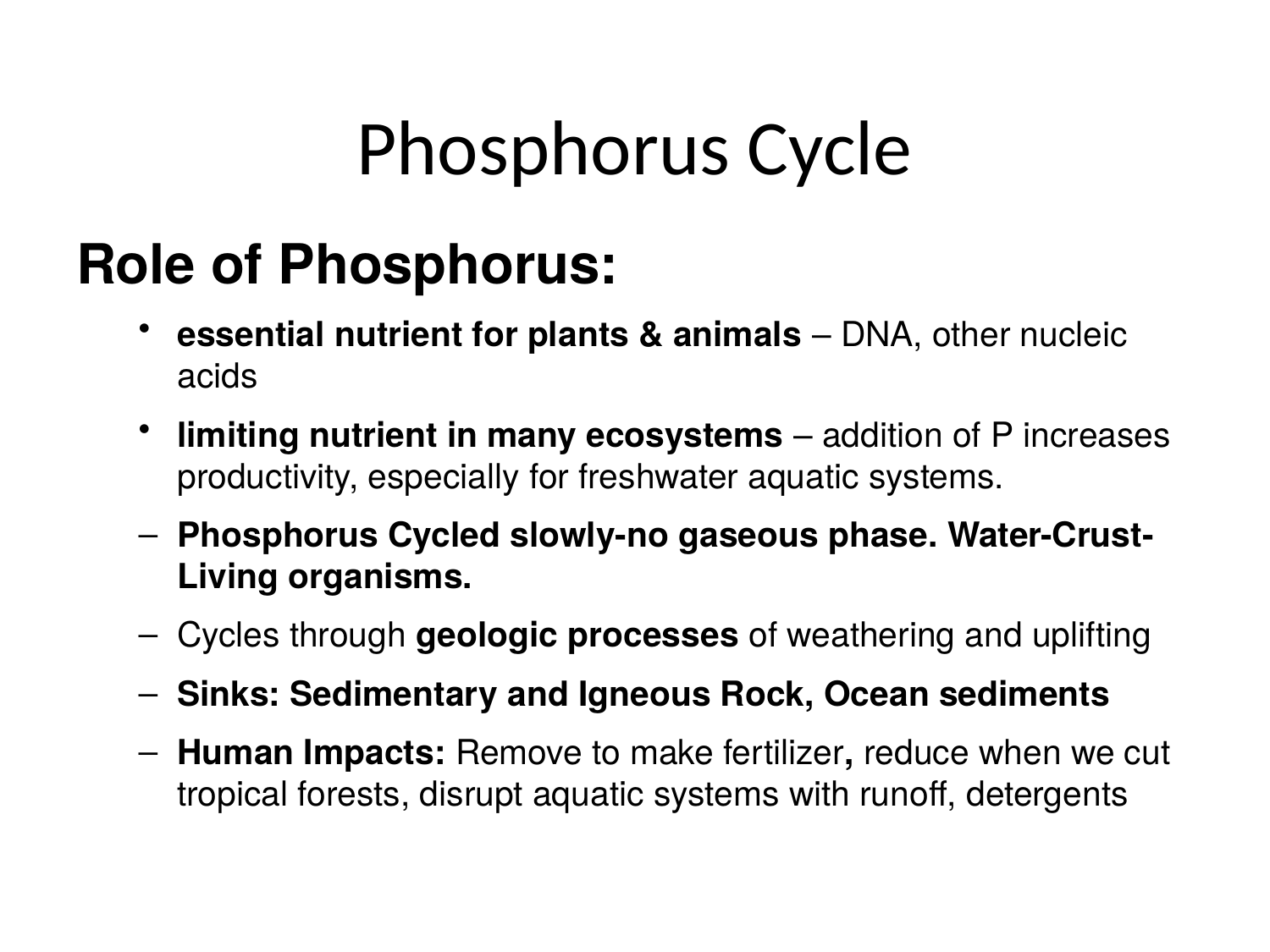

# Phosphorus Cycle
Role of Phosphorus:
essential nutrient for plants & animals – DNA, other nucleic acids
limiting nutrient in many ecosystems – addition of P increases productivity, especially for freshwater aquatic systems.
Phosphorus Cycled slowly-no gaseous phase. Water-Crust-Living organisms.
Cycles through geologic processes of weathering and uplifting
Sinks: Sedimentary and Igneous Rock, Ocean sediments
Human Impacts: Remove to make fertilizer, reduce when we cut tropical forests, disrupt aquatic systems with runoff, detergents